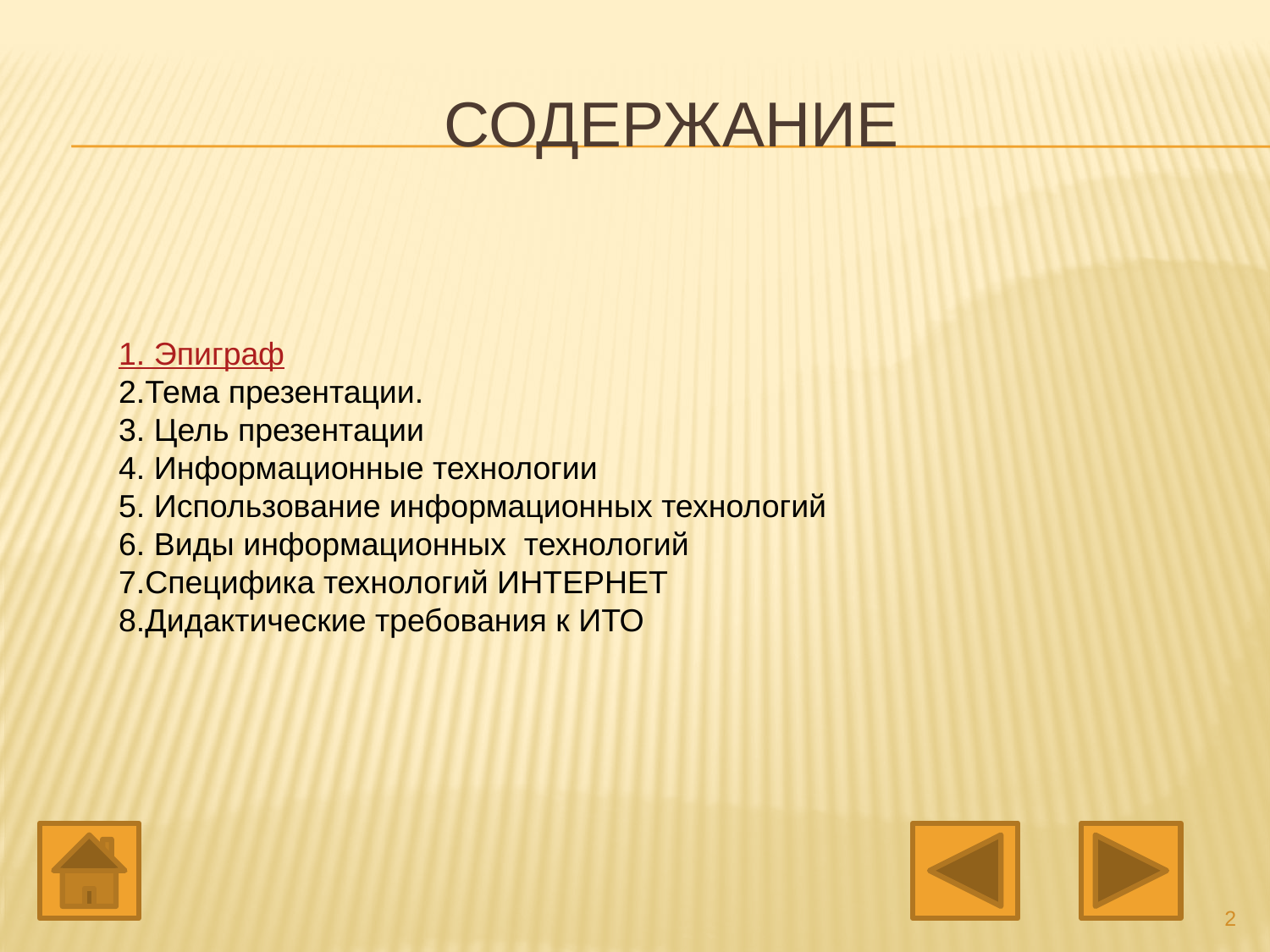

# содержание
1. Эпиграф
2.Тема презентации.
3. Цель презентации
4. Информационные технологии
5. Использование информационных технологий
6. Виды информационных  технологий
7.Специфика технологий ИНТЕРНЕТ
8.Дидактические требования к ИТО

2